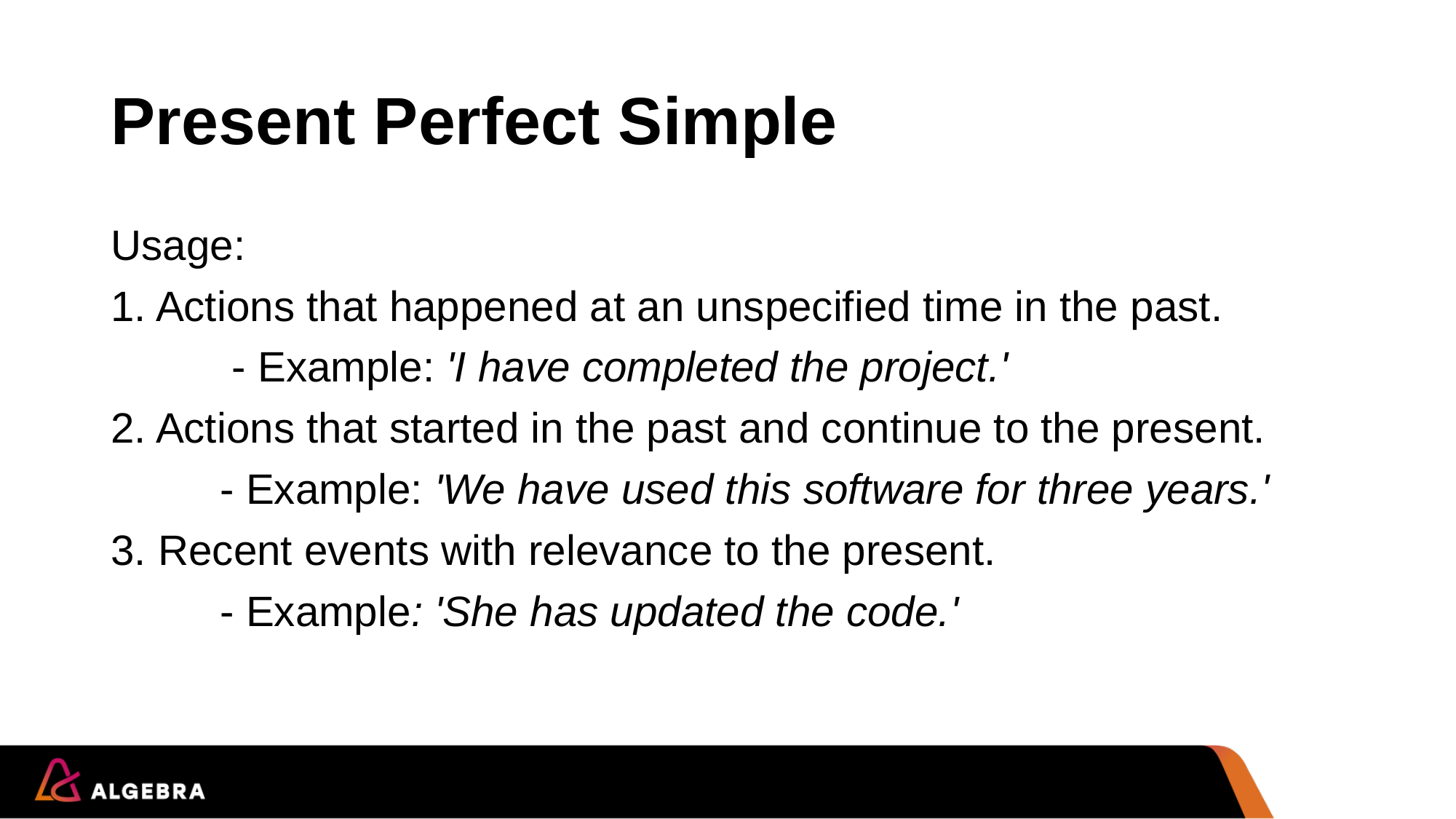

# Present Perfect Simple
Usage:
1. Actions that happened at an unspecified time in the past.
	 - Example: 'I have completed the project.'
2. Actions that started in the past and continue to the present.
	- Example: 'We have used this software for three years.'
3. Recent events with relevance to the present.
	- Example: 'She has updated the code.'